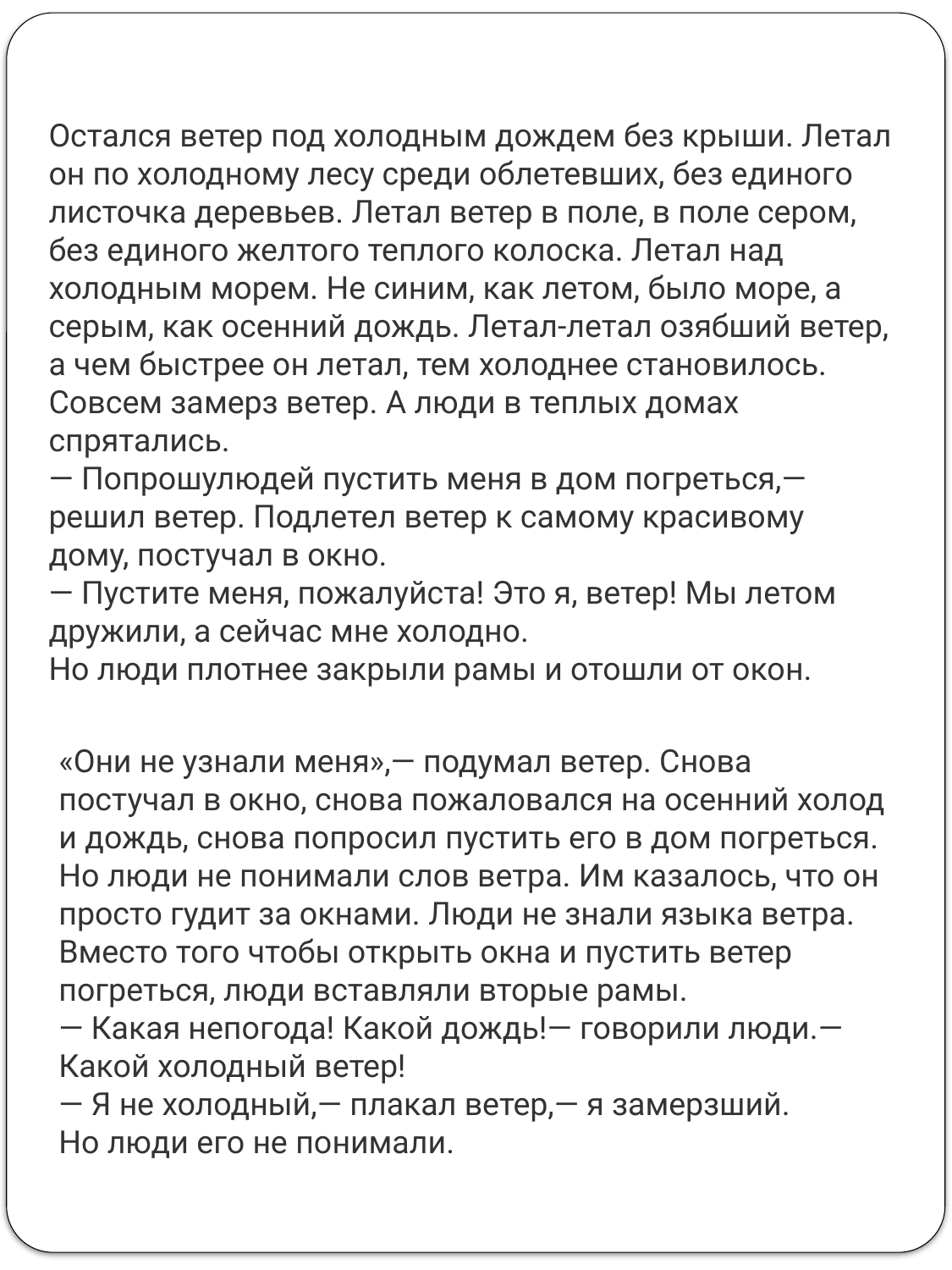

Остался ветер под холодным дождем без крыши. Летал он по холодному лесу среди облетевших, без единого листочка деревьев. Летал ветер в поле, в поле сером, без единого желтого теплого колоска. Летал над холодным морем. Не синим, как летом, было море, а серым, как осенний дождь. Летал-летал озябший ветер, а чем быстрее он летал, тем холоднее становилось.
Совсем замерз ветер. А люди в теплых домах спрятались.
— Попрошулюдей пустить меня в дом погреться,— решил ветер. Подлетел ветер к самому красивому дому, постучал в окно.
— Пустите меня, пожалуйста! Это я, ветер! Мы летом дружили, а сейчас мне холодно.
Но люди плотнее закрыли рамы и отошли от окон.
«Они не узнали меня»,— подумал ветер. Снова постучал в окно, снова пожаловался на осенний холод и дождь, снова попросил пустить его в дом погреться.
Но люди не понимали слов ветра. Им казалось, что он просто гудит за окнами. Люди не знали языка ветра. Вместо того чтобы открыть окна и пустить ветер погреться, люди вставляли вторые рамы.
— Какая непогода! Какой дождь!— говорили люди.— Какой холодный ветер!
— Я не холодный,— плакал ветер,— я замерзший.
Но люди его не понимали.